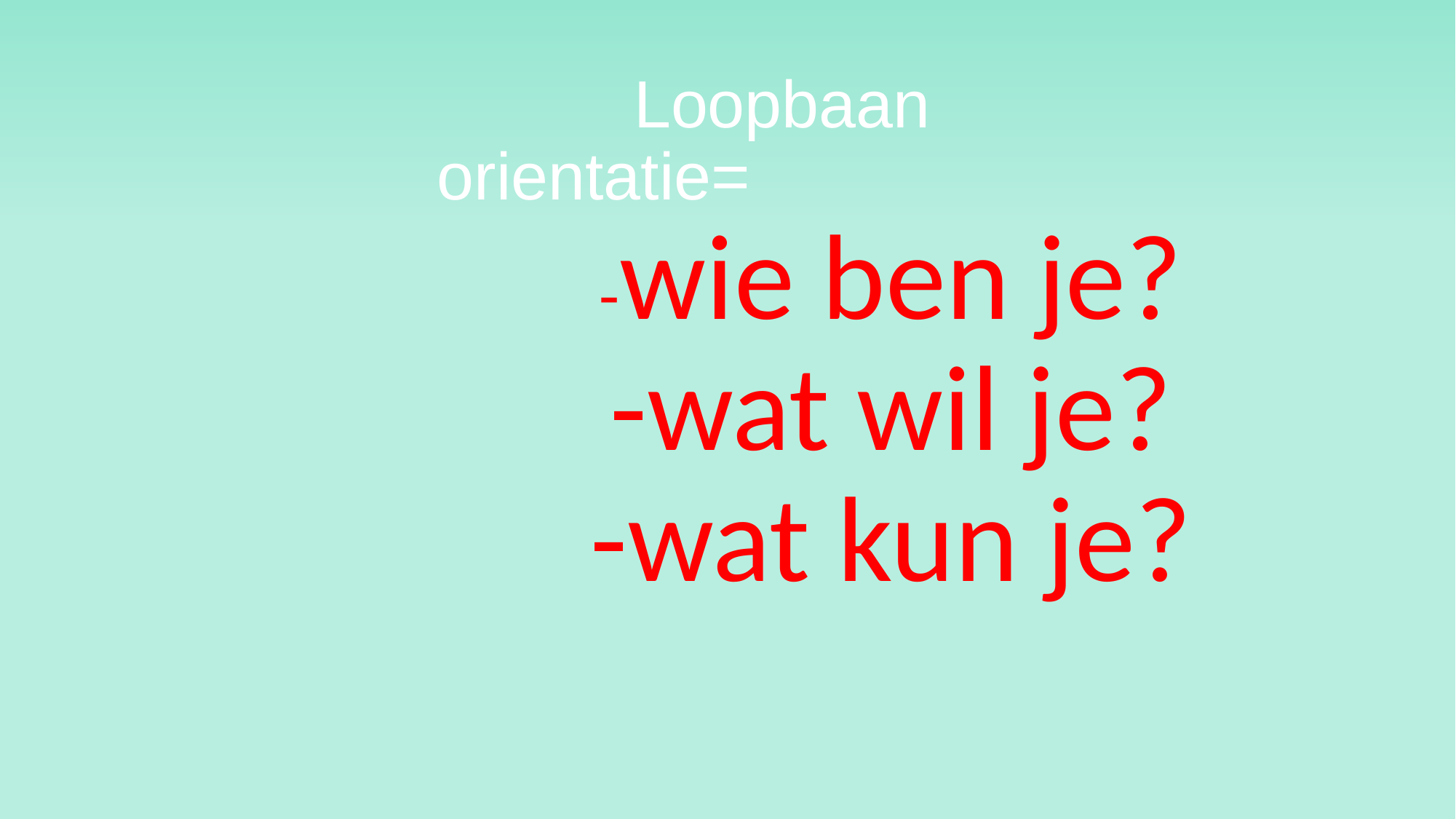

# Loopbaan orientatie= -wie ben je? -wat wil je? -wat kun je?